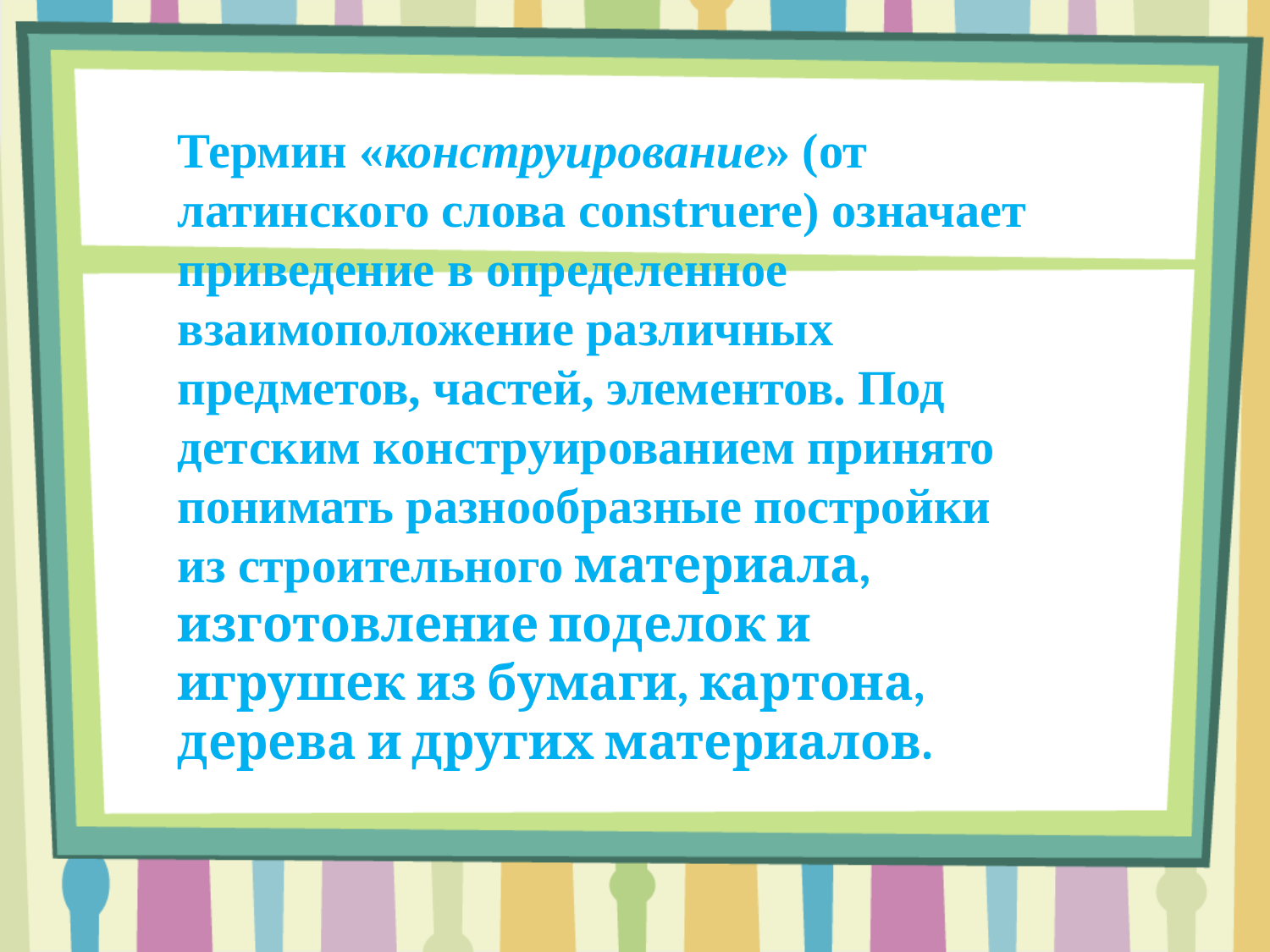

Термин «конструирование» (от латинского слова соnstruerе) означает приведение в определенное взаимоположение различных предметов, частей, элементов. Под детским конструированием принято понимать разнообразные постройки из строительного материала, изготовление поделок и игрушек из бумаги, картона, дерева и других материалов.